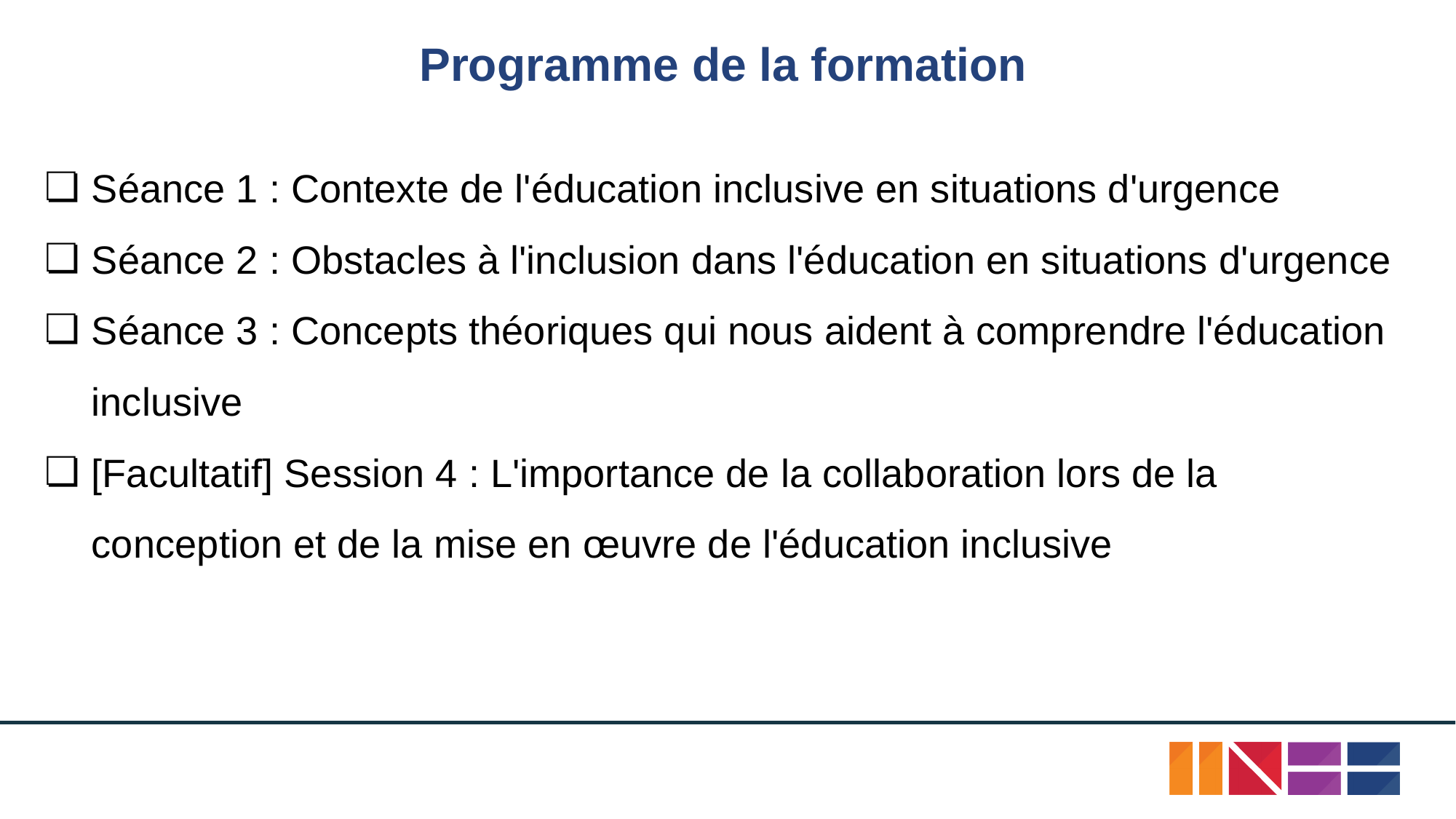

# Programme de la formation
Séance 1 : Contexte de l'éducation inclusive en situations d'urgence
Séance 2 : Obstacles à l'inclusion dans l'éducation en situations d'urgence
Séance 3 : Concepts théoriques qui nous aident à comprendre l'éducation inclusive
[Facultatif] Session 4 : L'importance de la collaboration lors de la conception et de la mise en œuvre de l'éducation inclusive